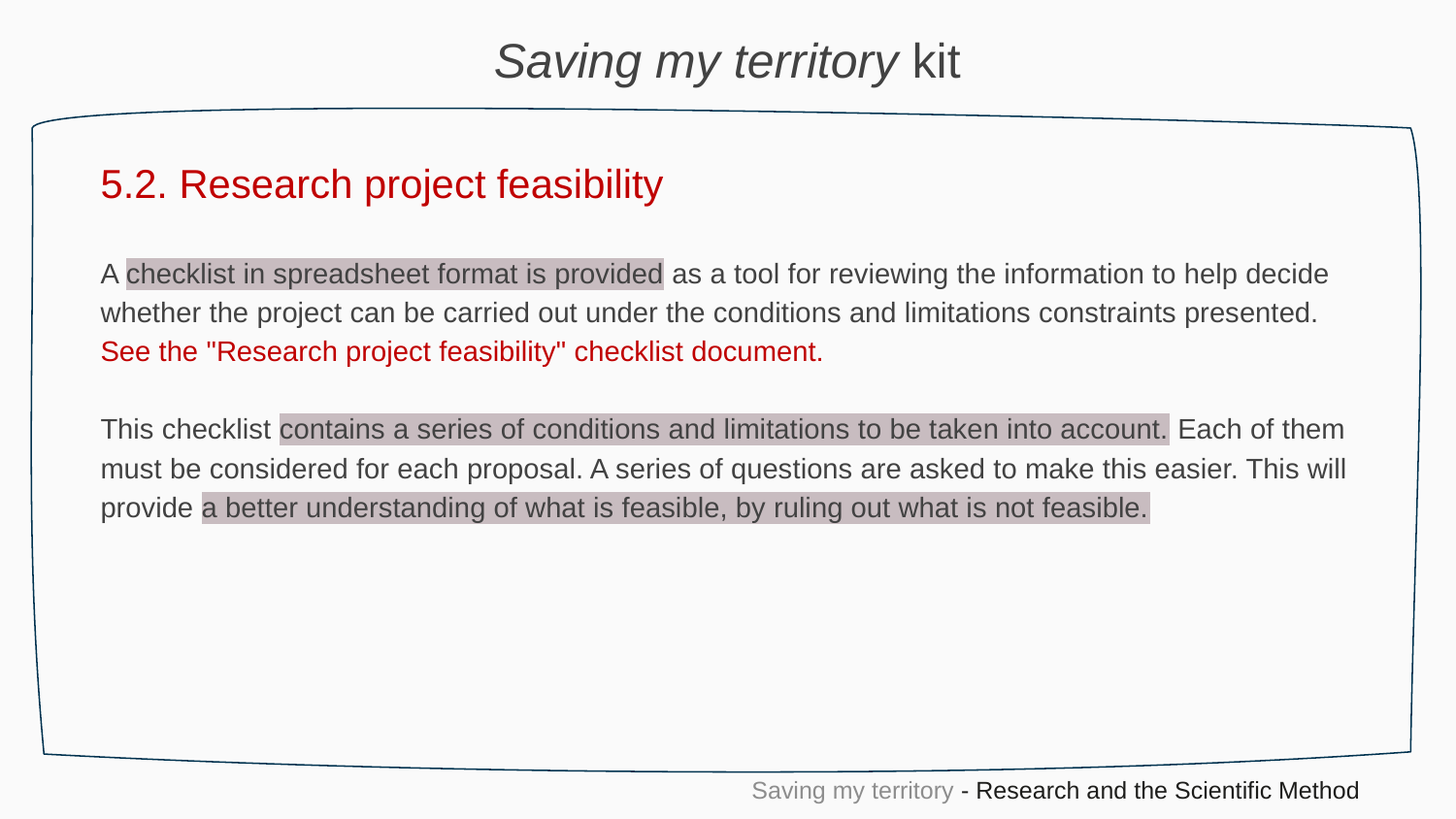

Saving my territory kit

5.2. Research project feasibility
A checklist in spreadsheet format is provided as a tool for reviewing the information to help decide whether the project can be carried out under the conditions and limitations constraints presented. See the "Research project feasibility" checklist document.

This checklist contains a series of conditions and limitations to be taken into account. Each of them must be considered for each proposal. A series of questions are asked to make this easier. This will provide a better understanding of what is feasible, by ruling out what is not feasible.

Saving my territory - Research and the Scientific Method